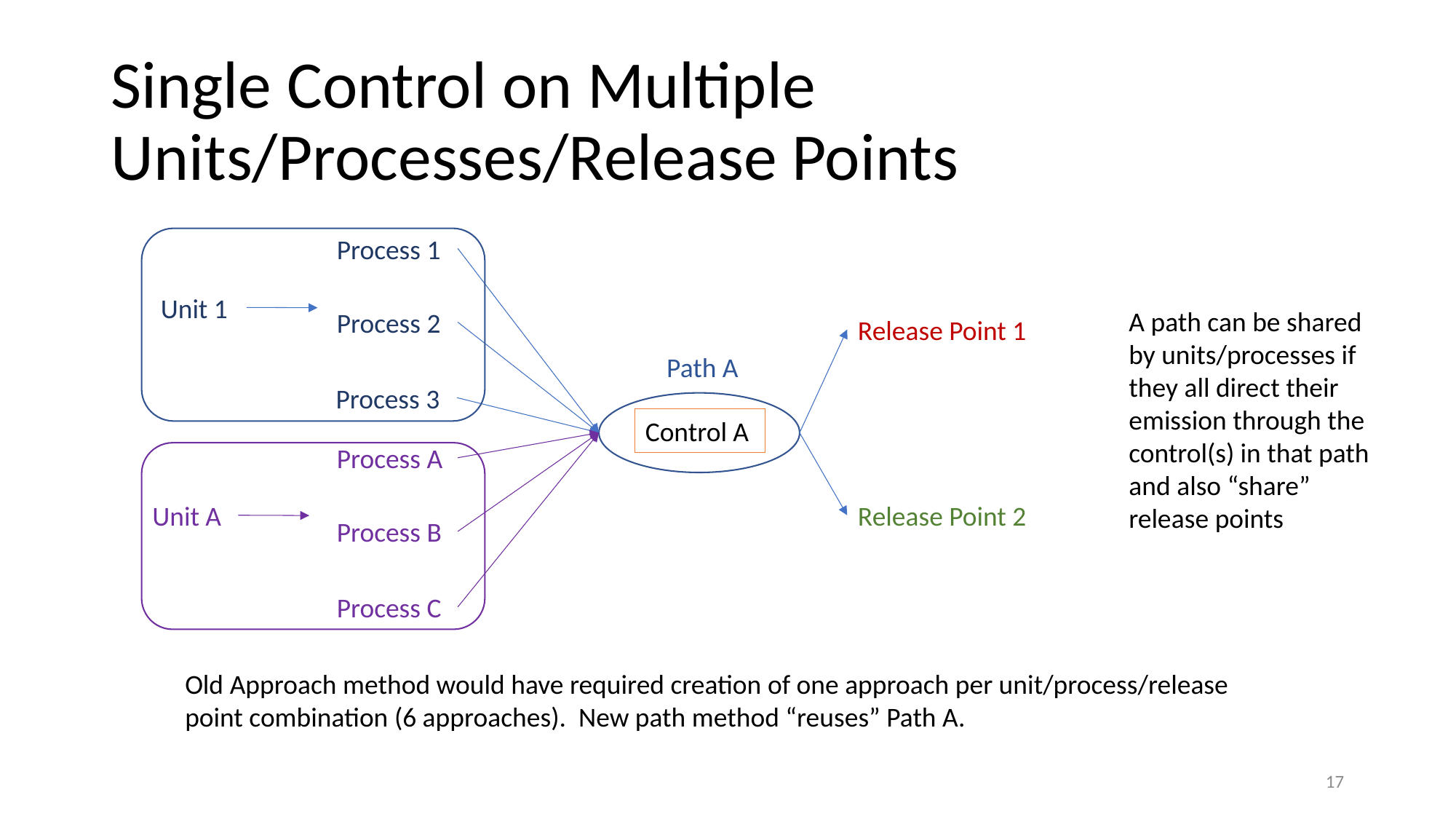

# Single Control on Multiple Units/Processes/Release Points
Process 1

Unit 1
A path can be shared by units/processes if they all direct their emission through the control(s) in that path and also “share” release points
Process 2
Release Point 1
Path A
Process 3

Control A
Process A

Unit A
Release Point 2
Process B
Process C
Old Approach method would have required creation of one approach per unit/process/release point combination (6 approaches).  New path method “reuses” Path A.
17